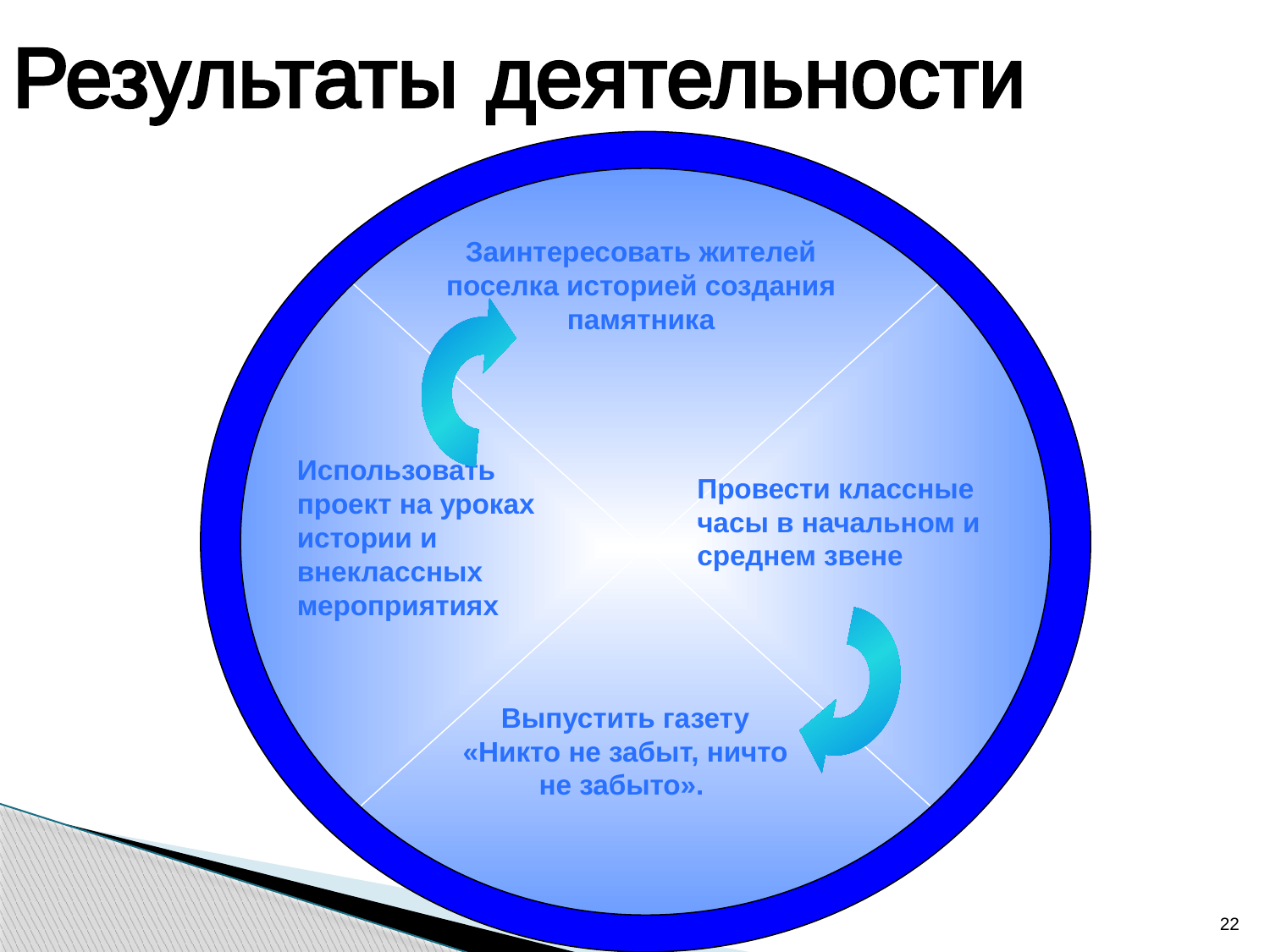

Результаты деятельности

Заинтересовать жителей поселка историей создания памятника

Провести классные часы в начальном и среднем звене

Использовать проект на уроках истории и внеклассных мероприятиях

Выпустить газету «Никто не забыт, ничто не забыто».
22